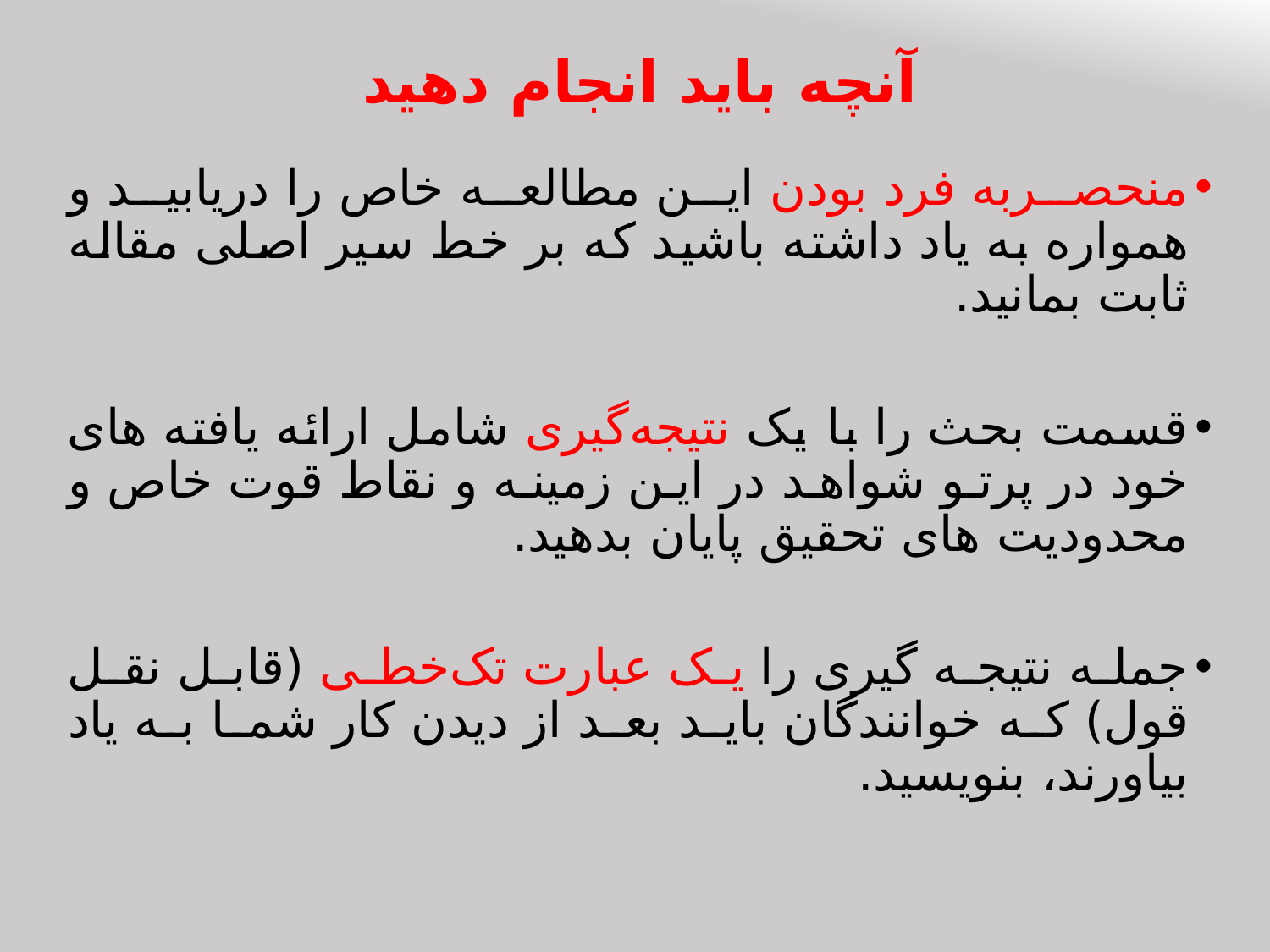

# آنچه باید انجام دهید
منحصربه فرد بودن این مطالعه خاص را دریابید و همواره به یاد داشته باشید که بر خط سیر اصلی مقاله ثابت بمانید.

قسمت بحث را با یک نتیجه‌گیری شامل ارائه یافته های خود در پرتو شواهد در این زمینه و نقاط قوت خاص و محدودیت های تحقیق پایان بدهید.

جمله نتیجه گیری را یک عبارت تک‌خطی (قابل نقل قول) که خوانندگان باید بعد از دیدن کار شما به یاد بیاورند، بنویسید.